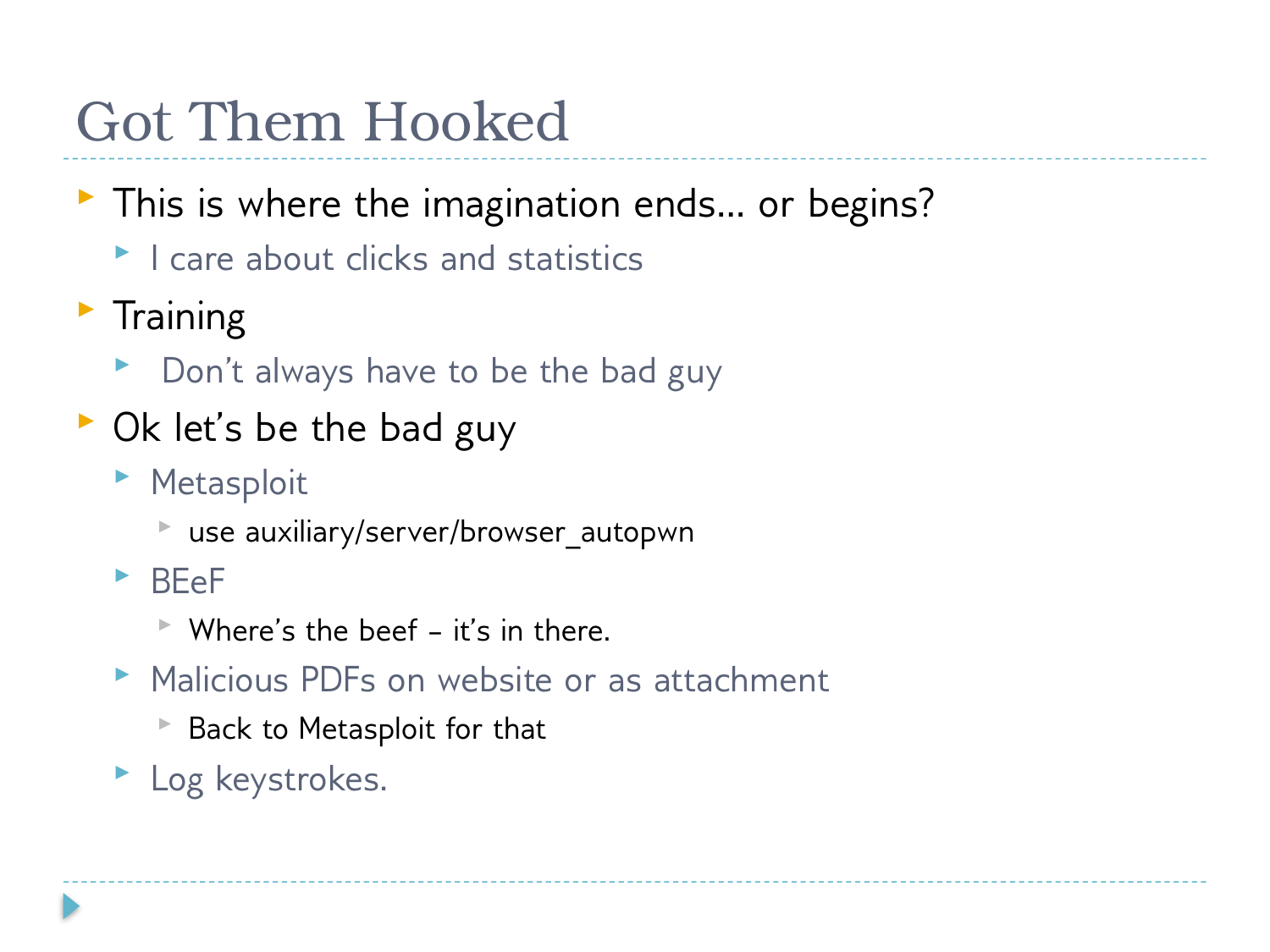

# Got Them Hooked
This is where the imagination ends… or begins?
I care about clicks and statistics
Training
 Don’t always have to be the bad guy
Ok let’s be the bad guy
Metasploit
use auxiliary/server/browser_autopwn
BEeF
Where’s the beef – it’s in there.
Malicious PDFs on website or as attachment
Back to Metasploit for that
Log keystrokes.